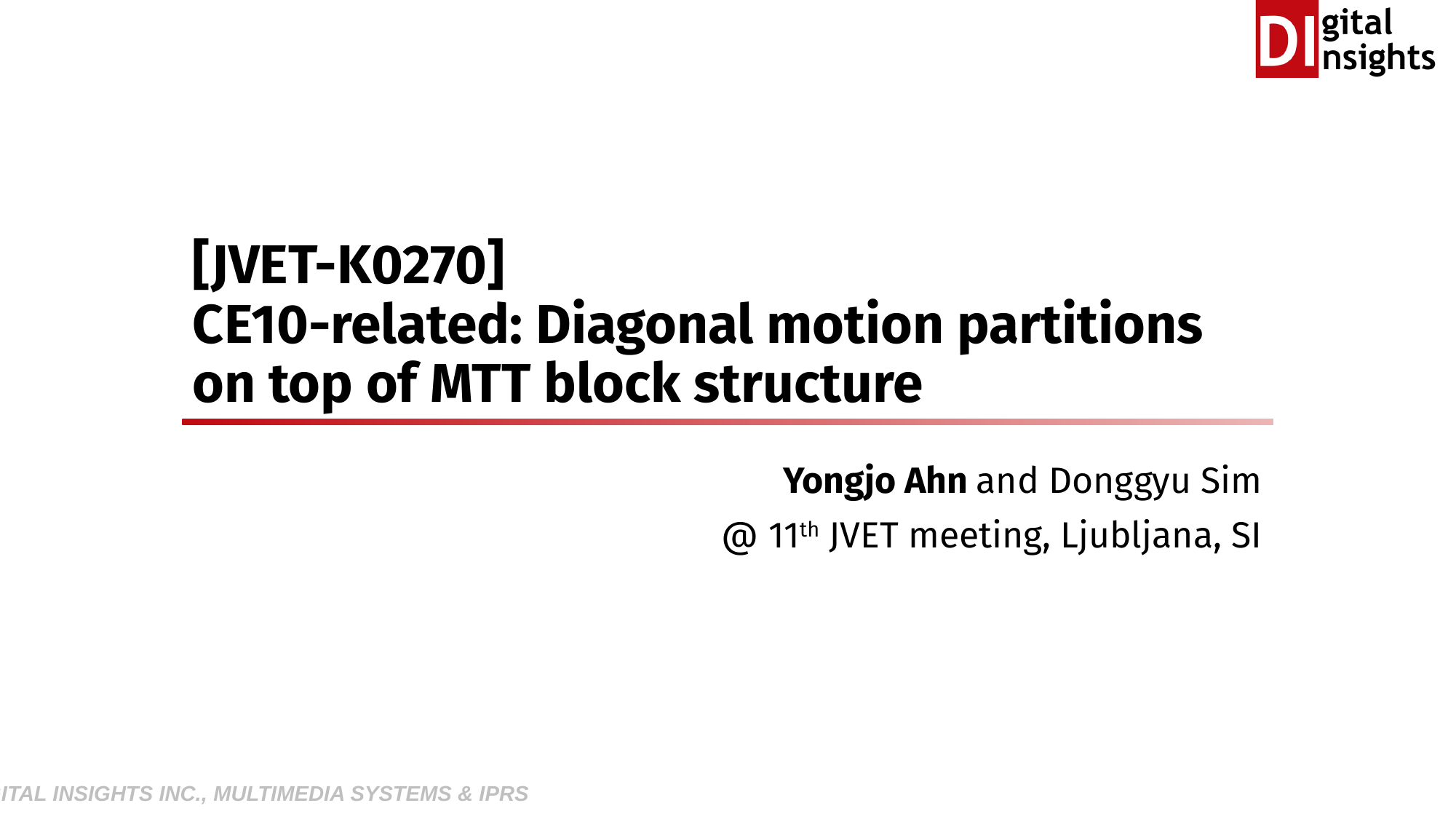

# [JVET-K0270] CE10-related: Diagonal motion partitions on top of MTT block structure
Yongjo Ahn and Donggyu Sim
@ 11th JVET meeting, Ljubljana, SI